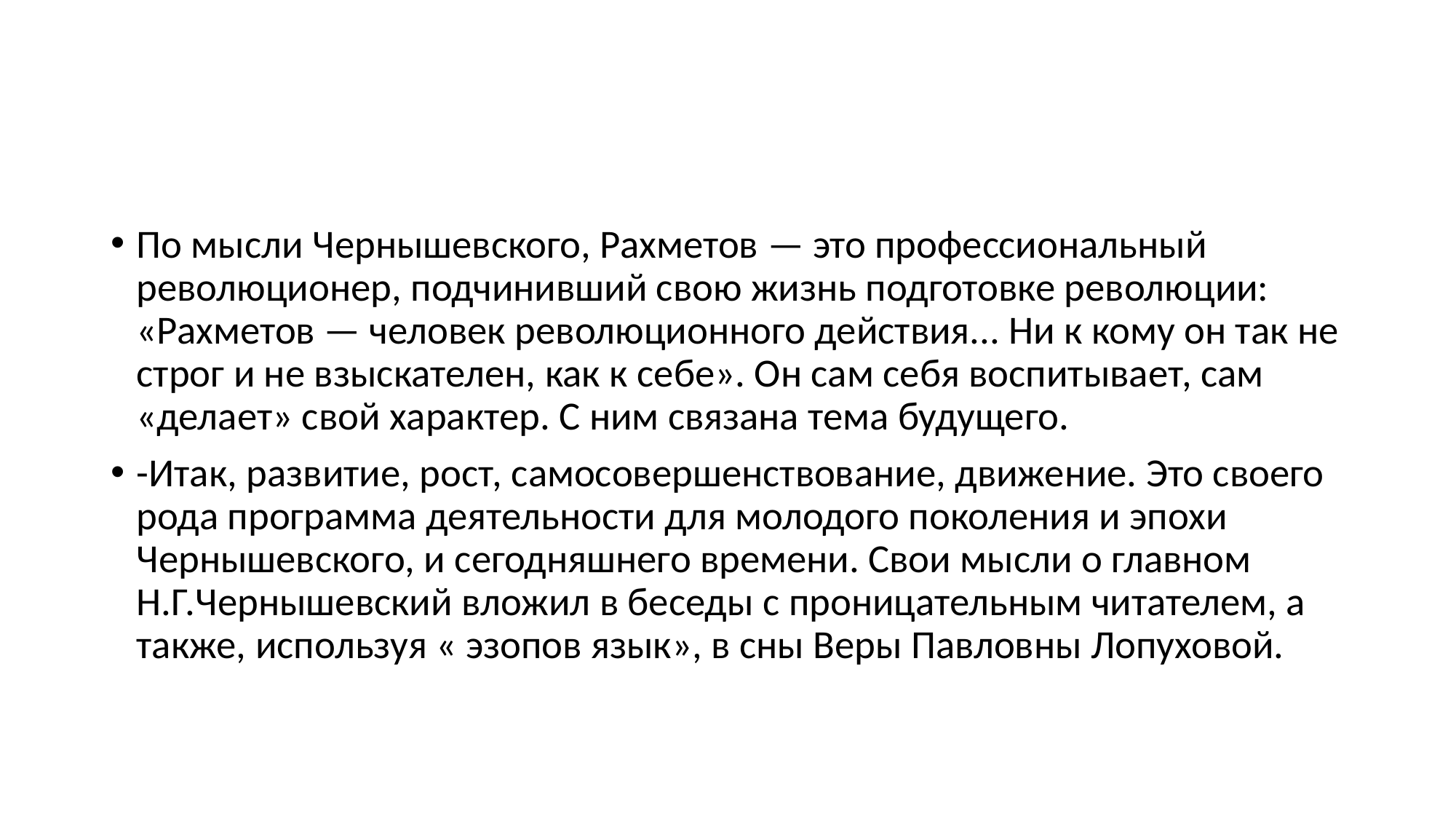

#
По мысли Чернышевского, Рахметов — это профессиональный революционер, подчинивший свою жизнь подготовке революции: «Рахметов — человек революционного действия... Ни к кому он так не строг и не взыскателен, как к себе». Он сам себя воспитывает, сам «делает» свой характер. С ним связана тема будущего.
-Итак, развитие, рост, самосовершенствование, движение. Это своего рода программа деятельности для молодого поколения и эпохи Чернышевского, и сегодняшнего времени. Свои мысли о главном Н.Г.Чернышевский вложил в беседы с проницательным читателем, а также, используя « эзопов язык», в сны Веры Павловны Лопуховой.